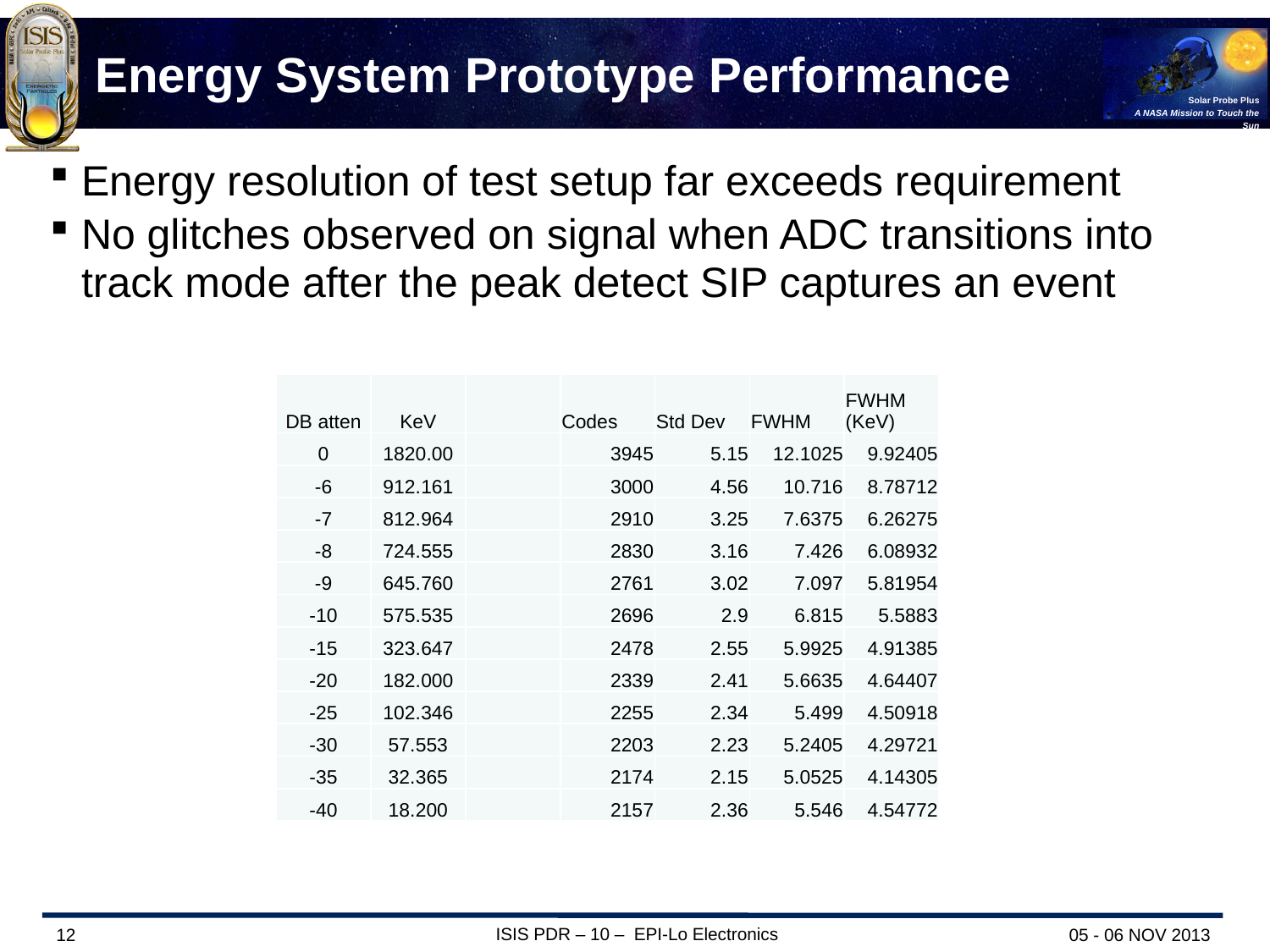

# Energy System Prototype Performance
Energy resolution of test setup far exceeds requirement
No glitches observed on signal when ADC transitions into track mode after the peak detect SIP captures an event

| DB atten | KeV |  | Codes | Std Dev | FWHM | FWHM (KeV) |
| --- | --- | --- | --- | --- | --- | --- |
| 0 | 1820.00 |  | 3945 | 5.15 | 12.1025 | 9.92405 |
| -6 | 912.161 |  | 3000 | 4.56 | 10.716 | 8.78712 |
| -7 | 812.964 |  | 2910 | 3.25 | 7.6375 | 6.26275 |
| -8 | 724.555 |  | 2830 | 3.16 | 7.426 | 6.08932 |
| -9 | 645.760 |  | 2761 | 3.02 | 7.097 | 5.81954 |
| -10 | 575.535 |  | 2696 | 2.9 | 6.815 | 5.5883 |
| -15 | 323.647 |  | 2478 | 2.55 | 5.9925 | 4.91385 |
| -20 | 182.000 |  | 2339 | 2.41 | 5.6635 | 4.64407 |
| -25 | 102.346 |  | 2255 | 2.34 | 5.499 | 4.50918 |
| -30 | 57.553 |  | 2203 | 2.23 | 5.2405 | 4.29721 |
| -35 | 32.365 |  | 2174 | 2.15 | 5.0525 | 4.14305 |
| -40 | 18.200 |  | 2157 | 2.36 | 5.546 | 4.54772 |